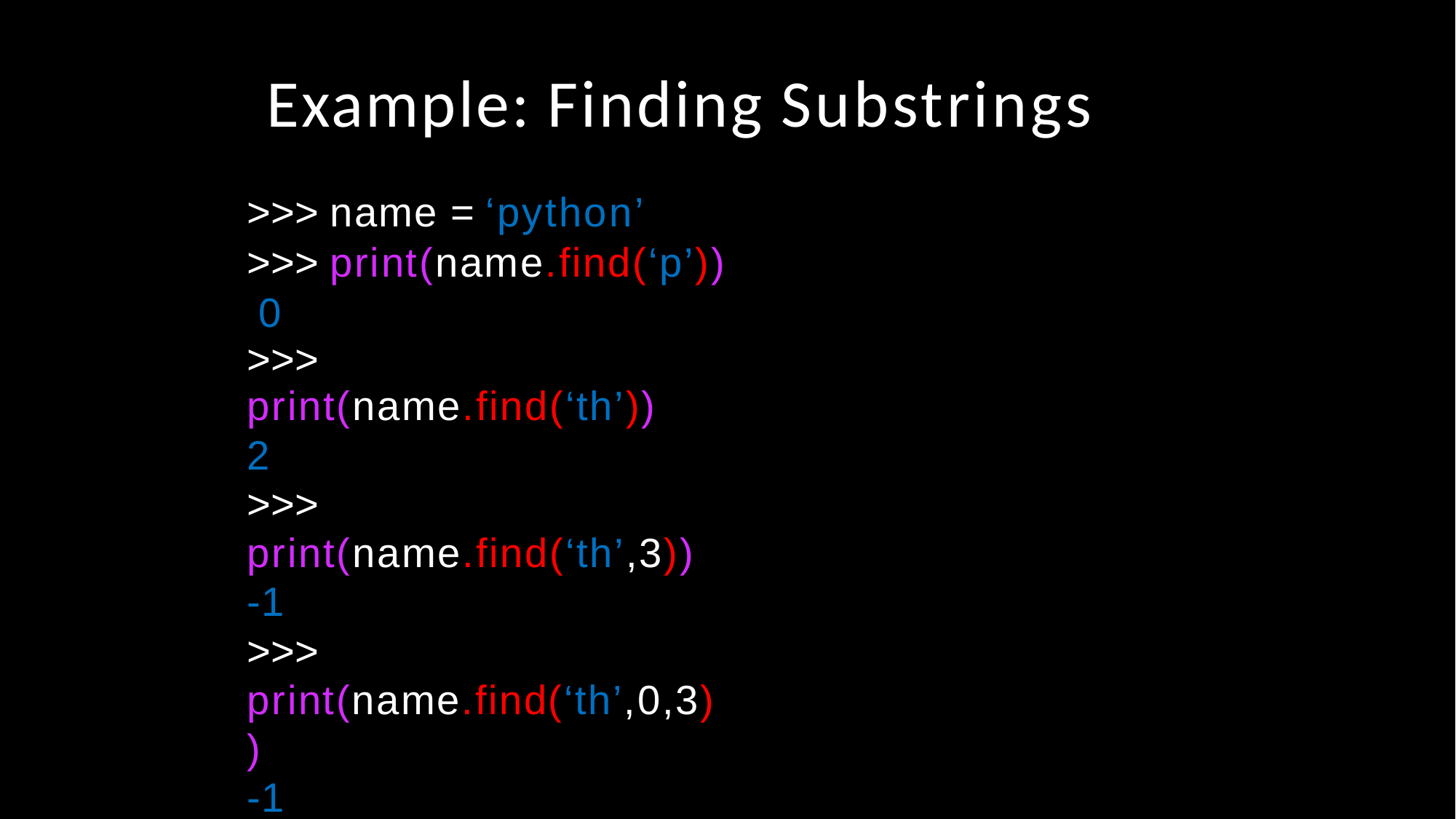

# Example: Finding Substrings
>>> name = ‘python’
>>> print(name.find(‘p’))  0
>>> print(name.find(‘th’))
2
>>> print(name.find(‘th’,3))
-1
>>> print(name.find(‘th’,0,3))
-1

How about: print(name.find(‘th’,-4,-1))  2